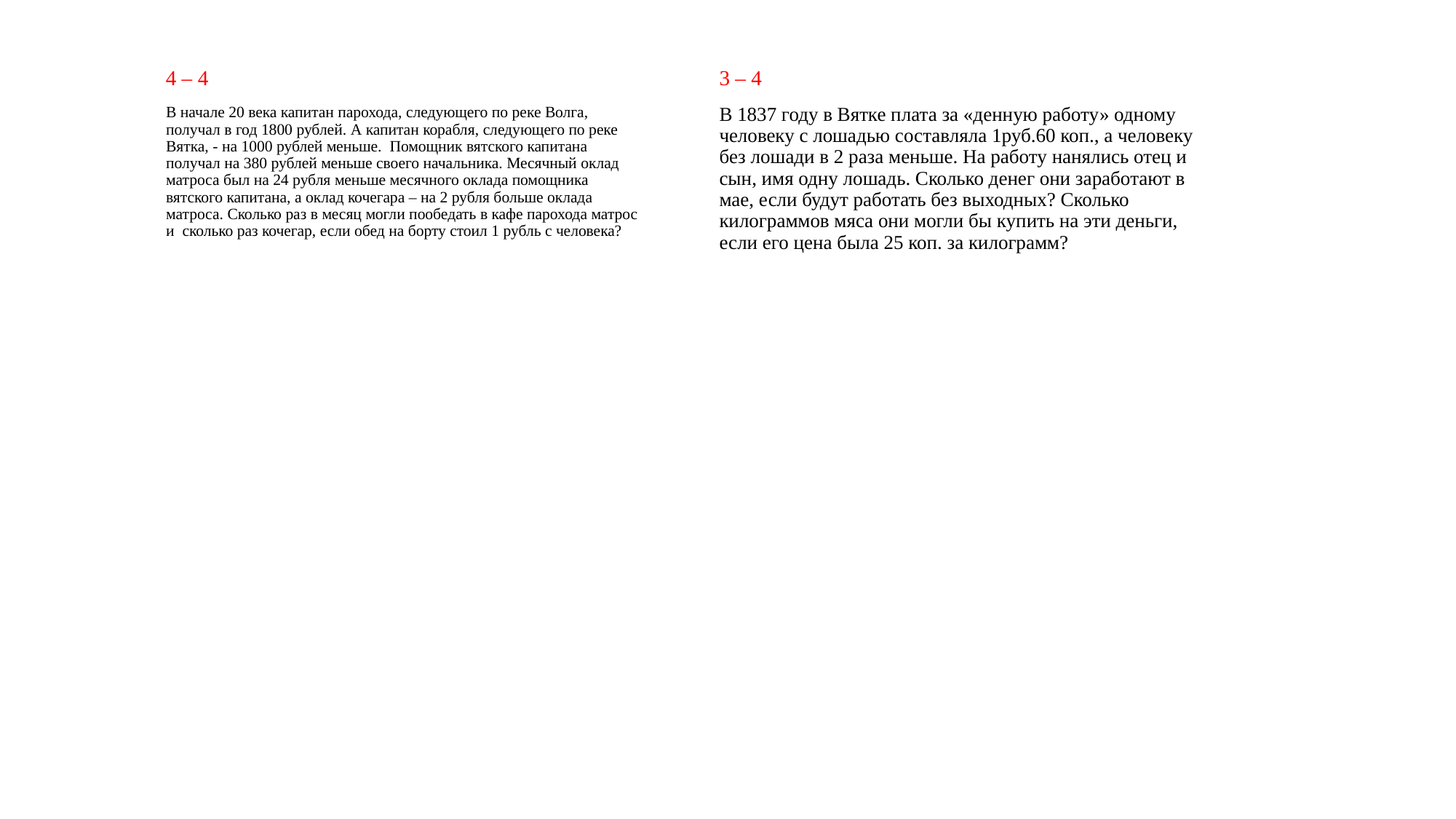

4 – 4
3 – 4
В начале 20 века капитан парохода, следующего по реке Волга, получал в год 1800 рублей. А капитан корабля, следующего по реке Вятка, - на 1000 рублей меньше.  Помощник вятского капитана получал на 380 рублей меньше своего начальника. Месячный оклад матроса был на 24 рубля меньше месячного оклада помощника вятского капитана, а оклад кочегара – на 2 рубля больше оклада матроса. Сколько раз в месяц могли пообедать в кафе парохода матрос и  сколько раз кочегар, если обед на борту стоил 1 рубль с человека?

В 1837 году в Вятке плата за «денную работу» одному человеку с лошадью составляла 1руб.60 коп., а человеку без лошади в 2 раза меньше. На работу нанялись отец и сын, имя одну лошадь. Сколько денег они заработают в мае, если будут работать без выходных? Сколько килограммов мяса они могли бы купить на эти деньги, если его цена была 25 коп. за килограмм?